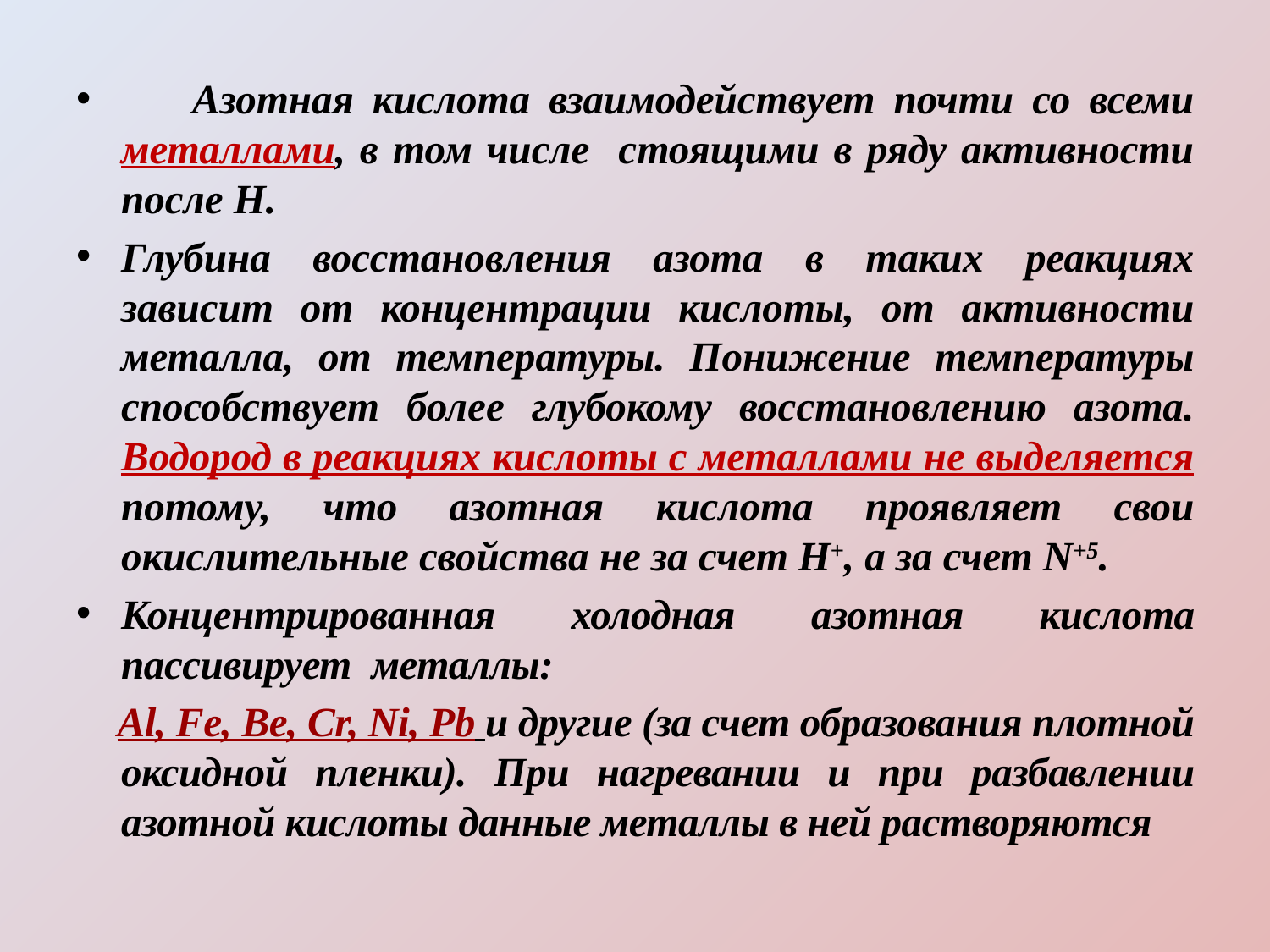

Азотная кислота взаимодействует почти со всеми металлами, в том числе  стоящими в ряду активности после Н.
Глубина восстановления азота в таких реакциях зависит от концентрации кислоты, от активности металла, от температуры. Понижение температуры способствует более глубокому восстановлению азота. Водород в реакциях кислоты с металлами не выделяется потому, что азотная кислота проявляет свои окислительные свойства не за счет Н+, а за счет N+5.
Концентрированная холодная азотная кислота пассивирует  металлы:
    Al, Fe, Be, Cr, Ni, Pb и другие (за счет образования плотной оксидной пленки). При нагревании и при разбавлении азотной кислоты данные металлы в ней растворяются
#